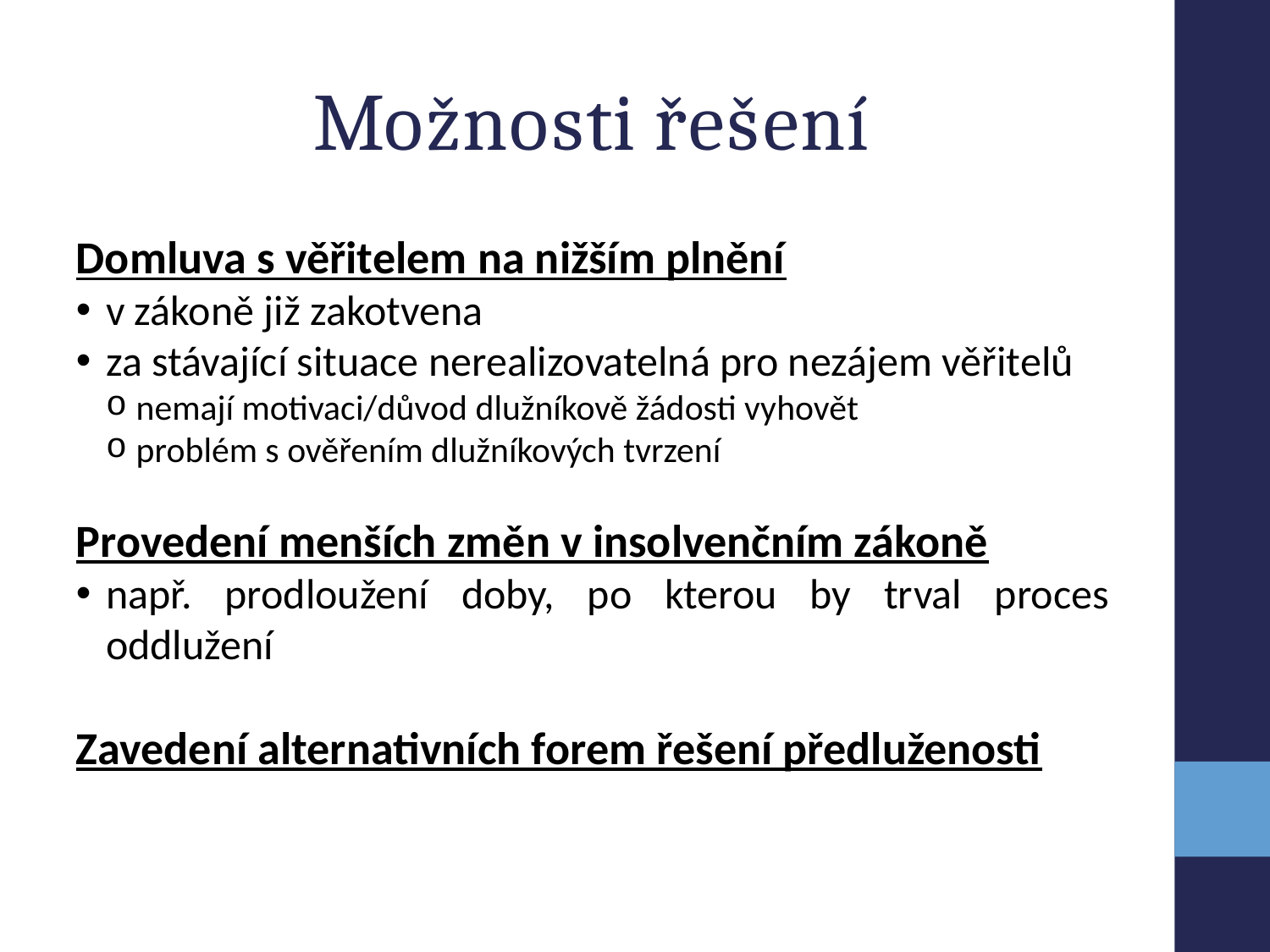

Možnosti řešení
Domluva s věřitelem na nižším plnění
v zákoně již zakotvena
za stávající situace nerealizovatelná pro nezájem věřitelů
nemají motivaci/důvod dlužníkově žádosti vyhovět
problém s ověřením dlužníkových tvrzení

Provedení menších změn v insolvenčním zákoně
např. prodloužení doby, po kterou by trval proces oddlužení

Zavedení alternativních forem řešení předluženosti